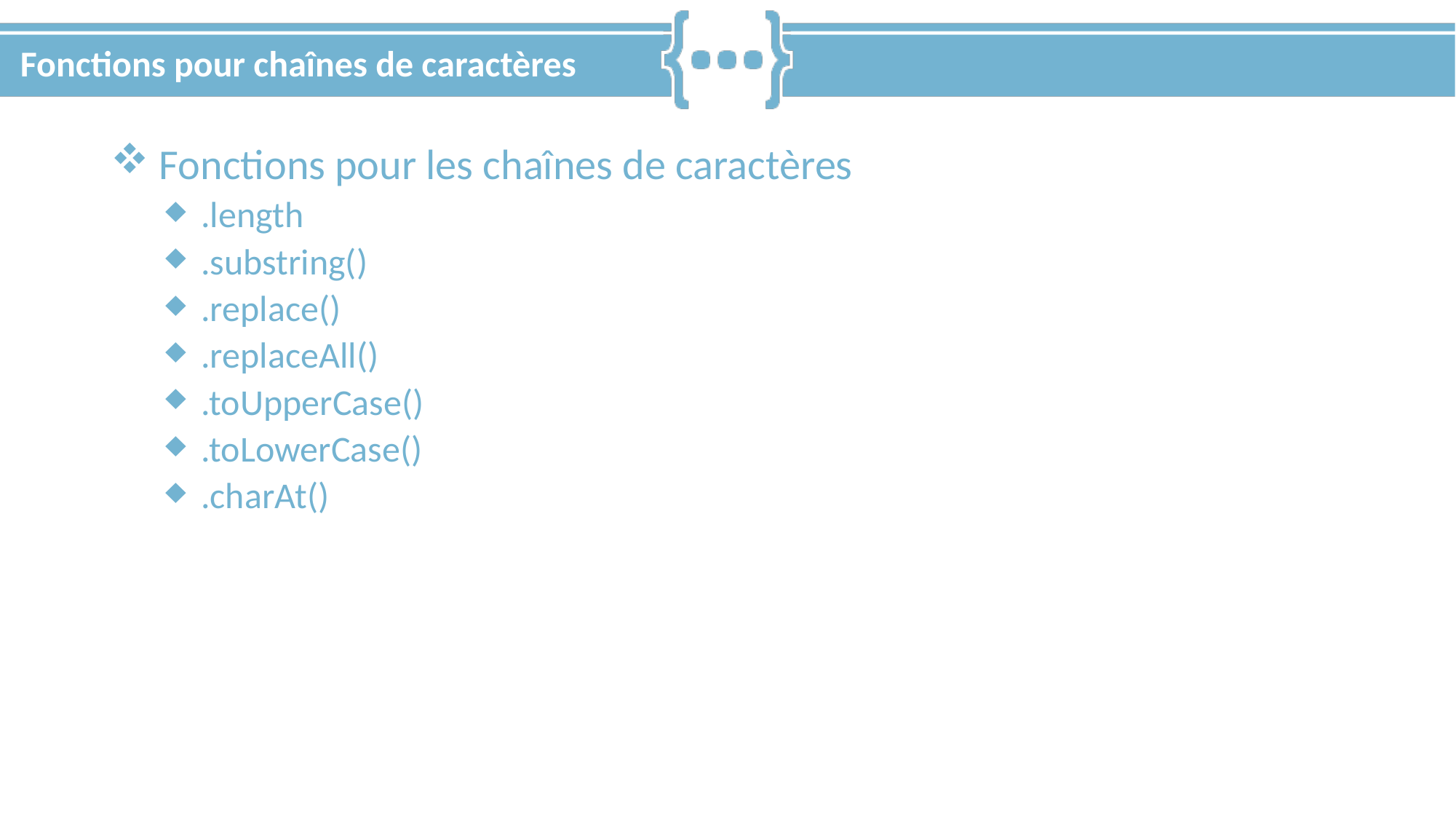

# Fonctions pour chaînes de caractères
 Fonctions pour les chaînes de caractères
 .length
 .substring()
 .replace()
 .replaceAll()
 .toUpperCase()
 .toLowerCase()
 .charAt()